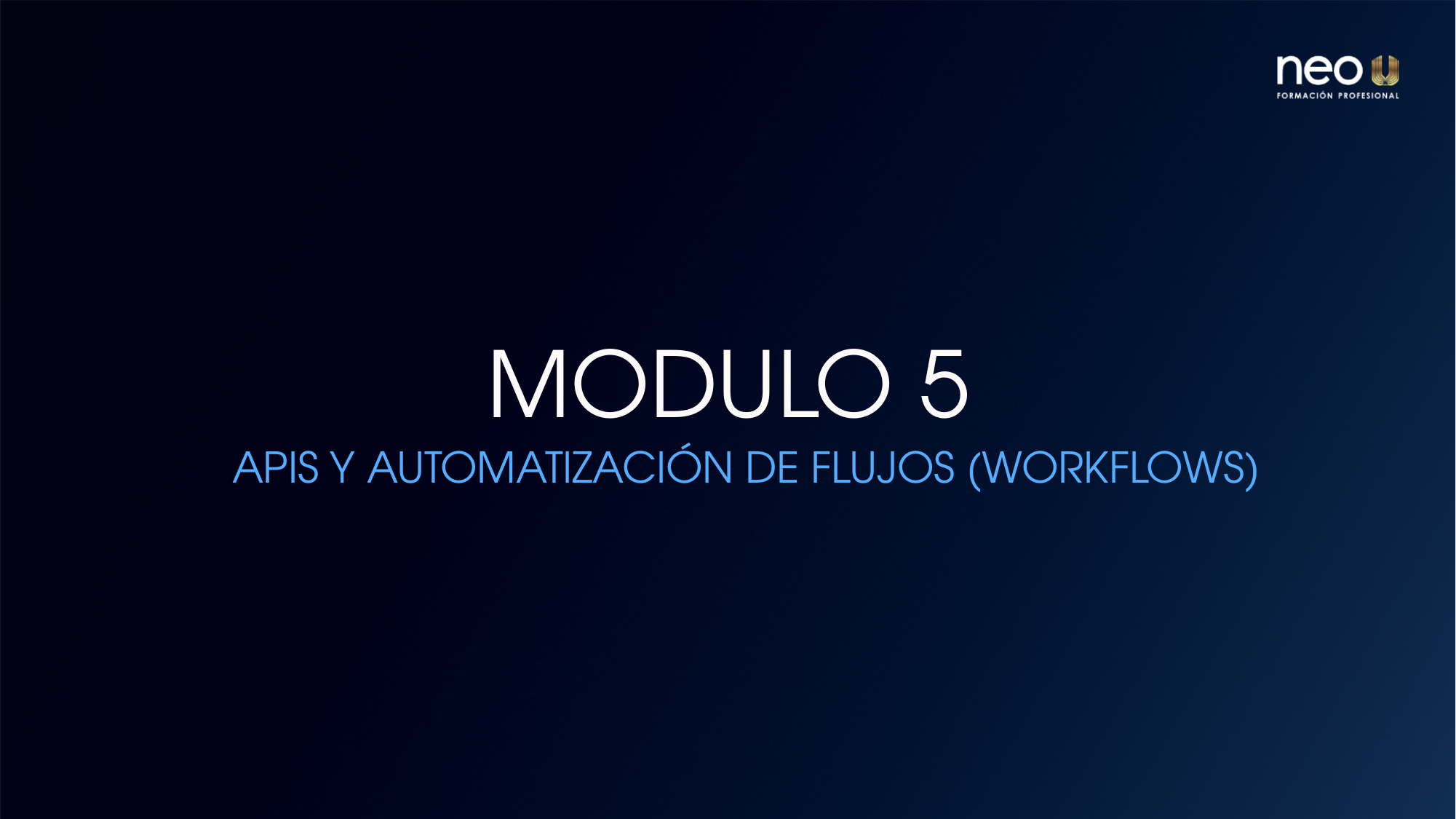

# MODULO 5
APIS Y AUTOMATIZACIÓN DE FLUJOS (WORKFLOWS)